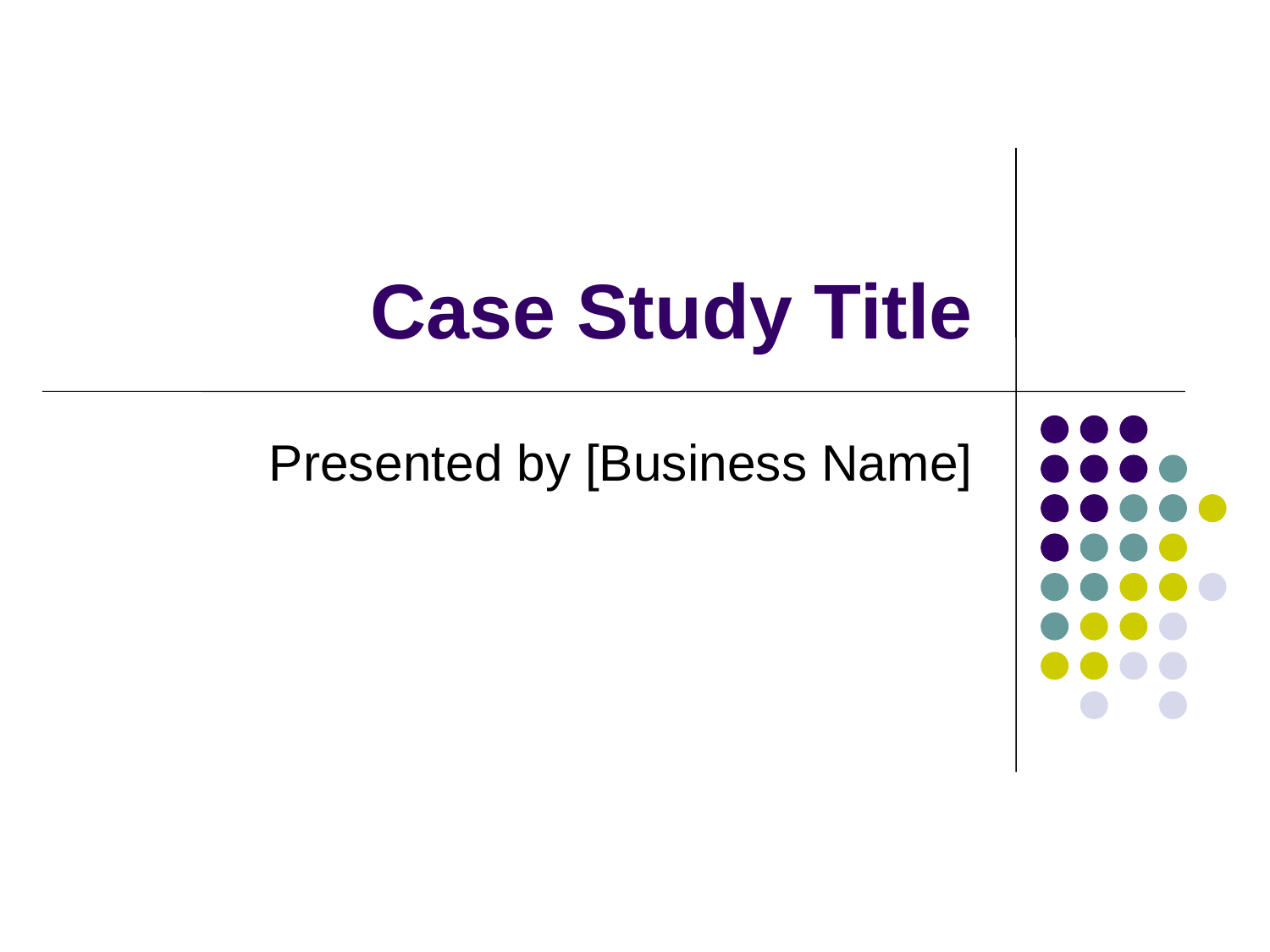

# Case Study Title
Presented by [Business Name]